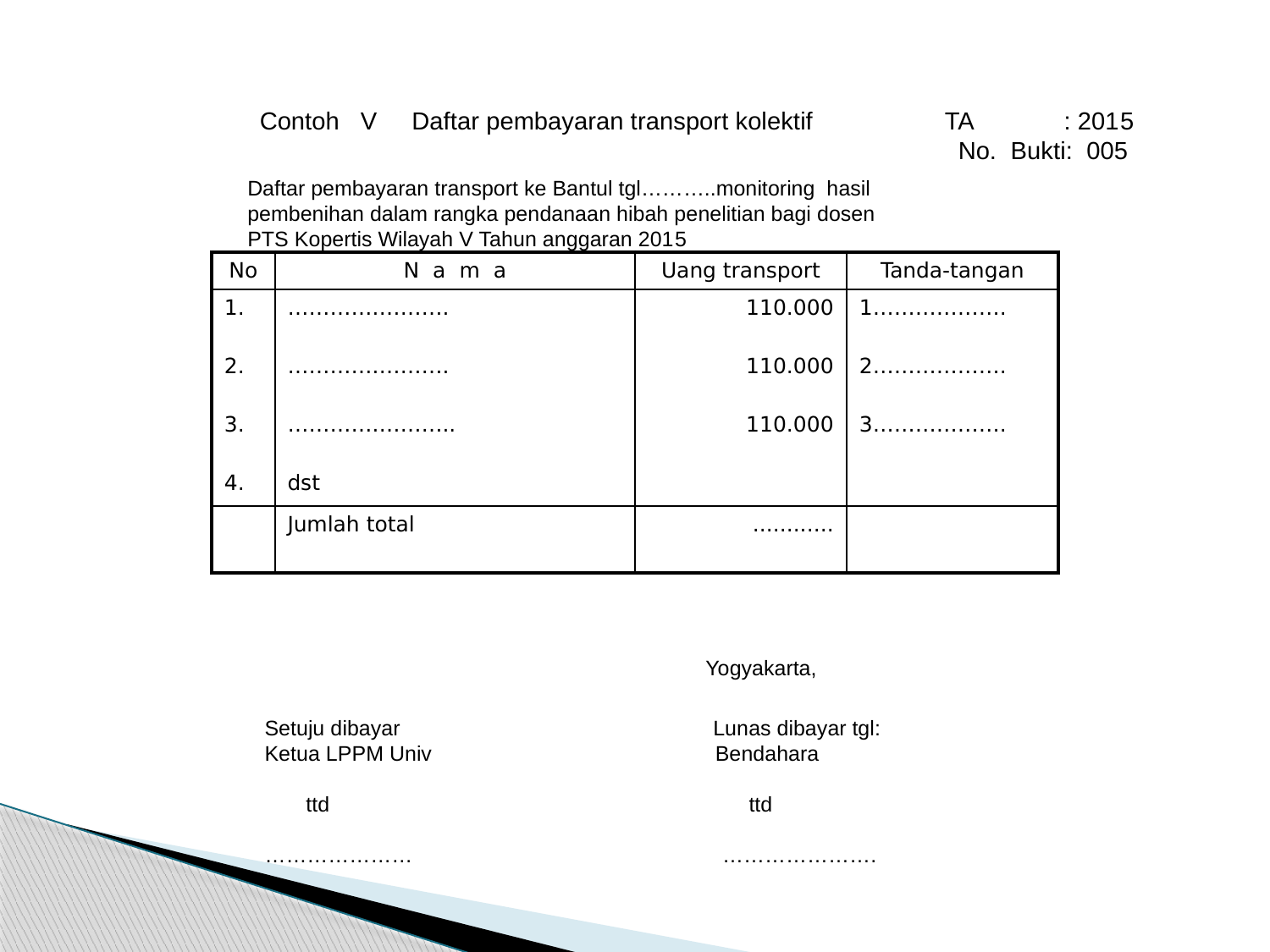

Contoh   V     Daftar pembayaran transport kolektif                   TA             : 2015
                                                                                                    No.  Bukti:  005
Daftar pembayaran transport ke Bantul tgl………..monitoring  hasil pembenihan dalam rangka pendanaan hibah penelitian bagi dosen PTS Kopertis Wilayah V Tahun anggaran 2015
| No | N a m a | Uang transport | Tanda-tangan |
| --- | --- | --- | --- |
| 1. 2. 3. 4. | ………………….. ………………….. …………………... dst | 110.000 110.000 110.000 | 1………………. 2………………. 3………………. |
|  | Jumlah total | ............ |  |
Yogyakarta,

Setuju dibayar                                                     Lunas dibayar tgl:
Ketua LPPM Univ                                                Bendahara

       ttd                                                                       ttd

…………………		             ………………….